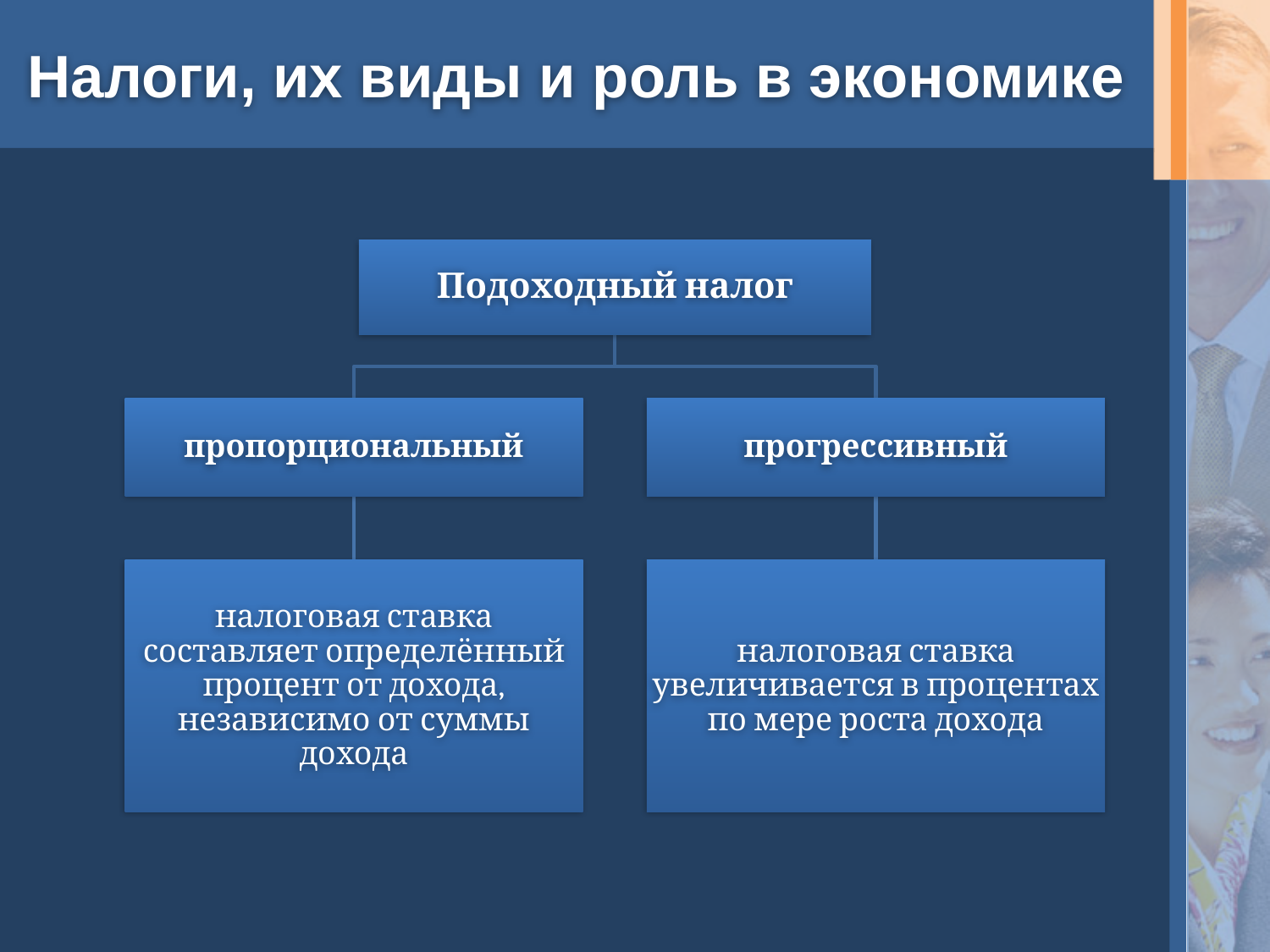

# Налоги, их виды и роль в экономике

Подоходный налог

пропорциональный

прогрессивный

налоговая ставка составляет определённый процент от дохода, независимо от суммы дохода

налоговая ставка увеличивается в процентах по мере роста дохода